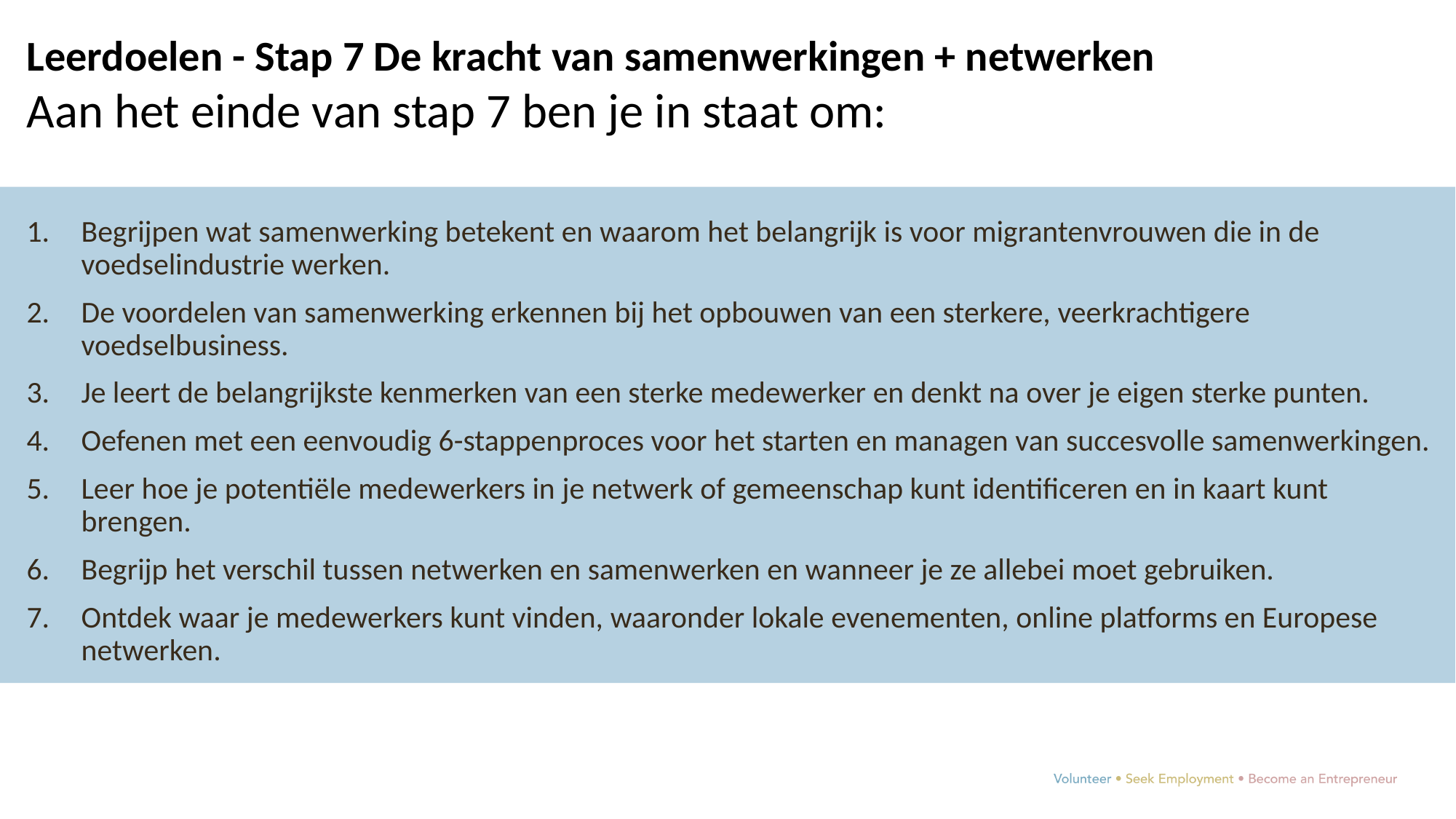

Leerdoelen - Stap 7 De kracht van samenwerkingen + netwerken
Aan het einde van stap 7 ben je in staat om:

Begrijpen wat samenwerking betekent en waarom het belangrijk is voor migrantenvrouwen die in de voedselindustrie werken.
De voordelen van samenwerking erkennen bij het opbouwen van een sterkere, veerkrachtigere voedselbusiness.
Je leert de belangrijkste kenmerken van een sterke medewerker en denkt na over je eigen sterke punten.
Oefenen met een eenvoudig 6-stappenproces voor het starten en managen van succesvolle samenwerkingen.
Leer hoe je potentiële medewerkers in je netwerk of gemeenschap kunt identificeren en in kaart kunt brengen.
Begrijp het verschil tussen netwerken en samenwerken en wanneer je ze allebei moet gebruiken.
Ontdek waar je medewerkers kunt vinden, waaronder lokale evenementen, online platforms en Europese netwerken.